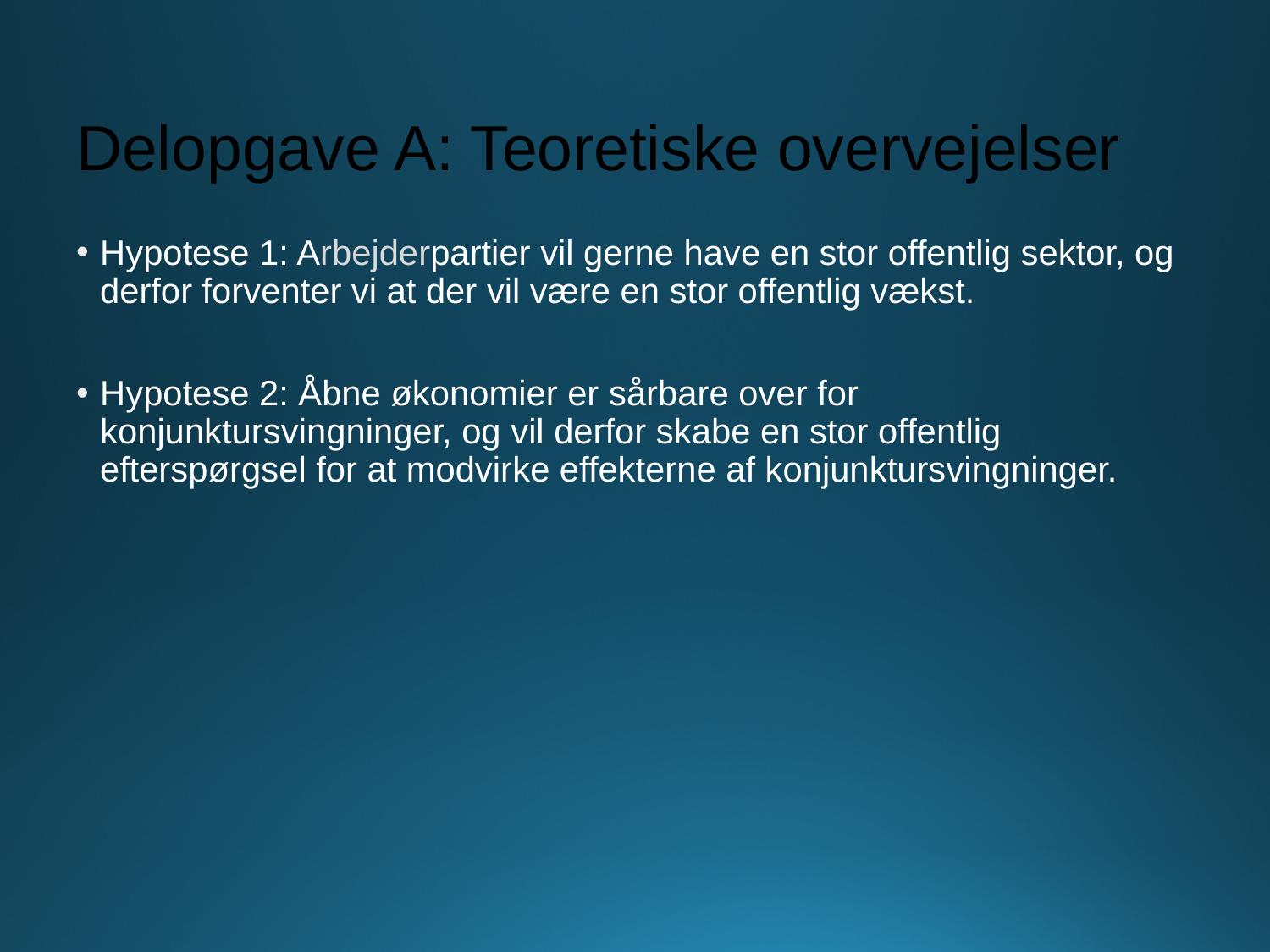

# Delopgave A: Teoretiske overvejelser
Hypotese 1: Arbejderpartier vil gerne have en stor offentlig sektor, og derfor forventer vi at der vil være en stor offentlig vækst.

Hypotese 2: Åbne økonomier er sårbare over for konjunktursvingninger, og vil derfor skabe en stor offentlig efterspørgsel for at modvirke effekterne af konjunktursvingninger.